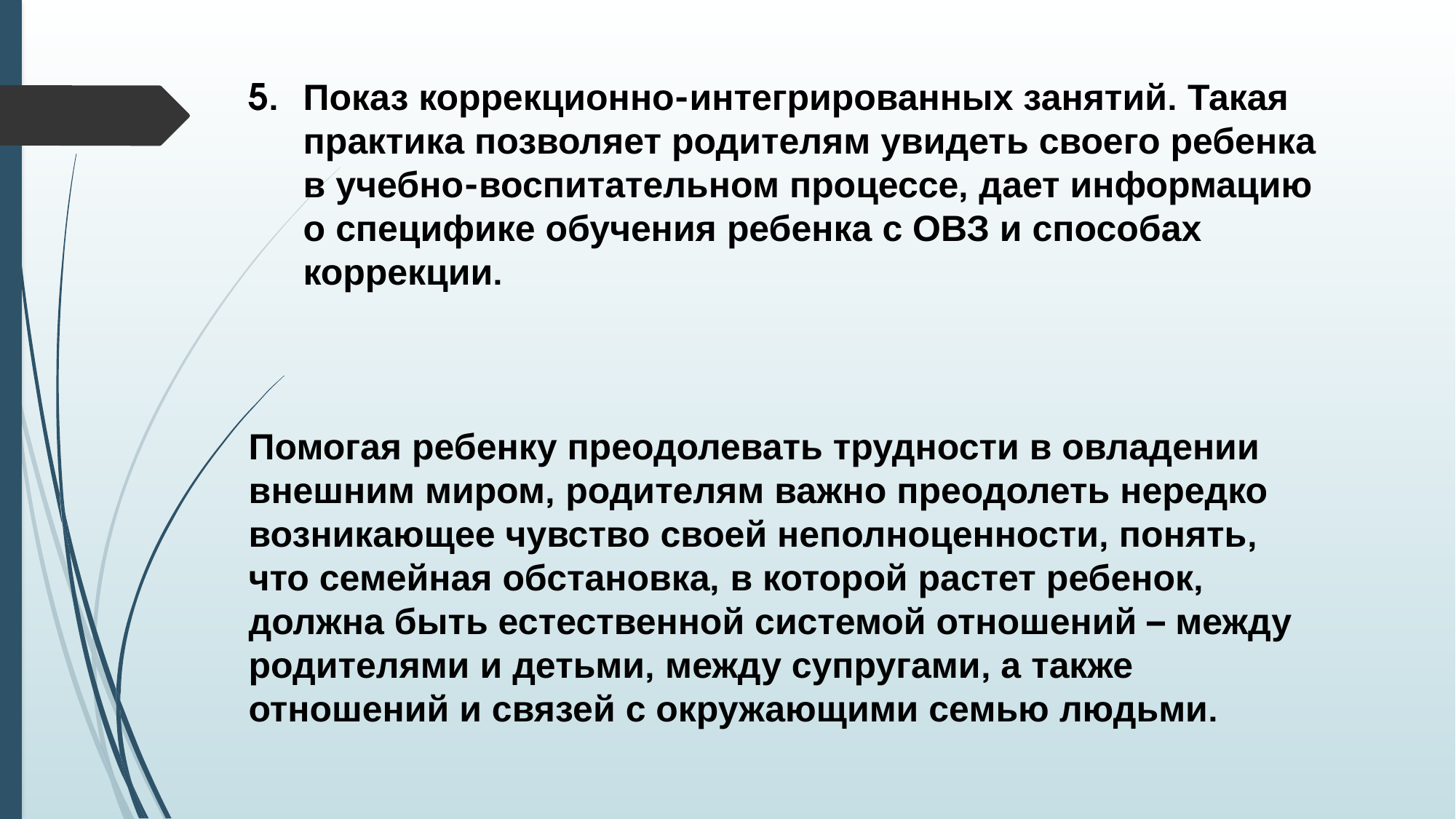

Показ коррекционно-интегрированных занятий. Такая практика позволяет родителям увидеть своего ребенка в учебно-воспитательном процессе, дает информацию о специфике обучения ребенка с ОВЗ и способах коррекции.

Помогая ребенку преодолевать трудности в овладении внешним миром, родителям важно преодолеть нередко возникающее чувство своей неполноценности, понять, что семейная обстановка, в которой растет ребенок, должна быть естественной системой отношений – между родителями и детьми, между супругами, а также отношений и связей с окружающими семью людьми.